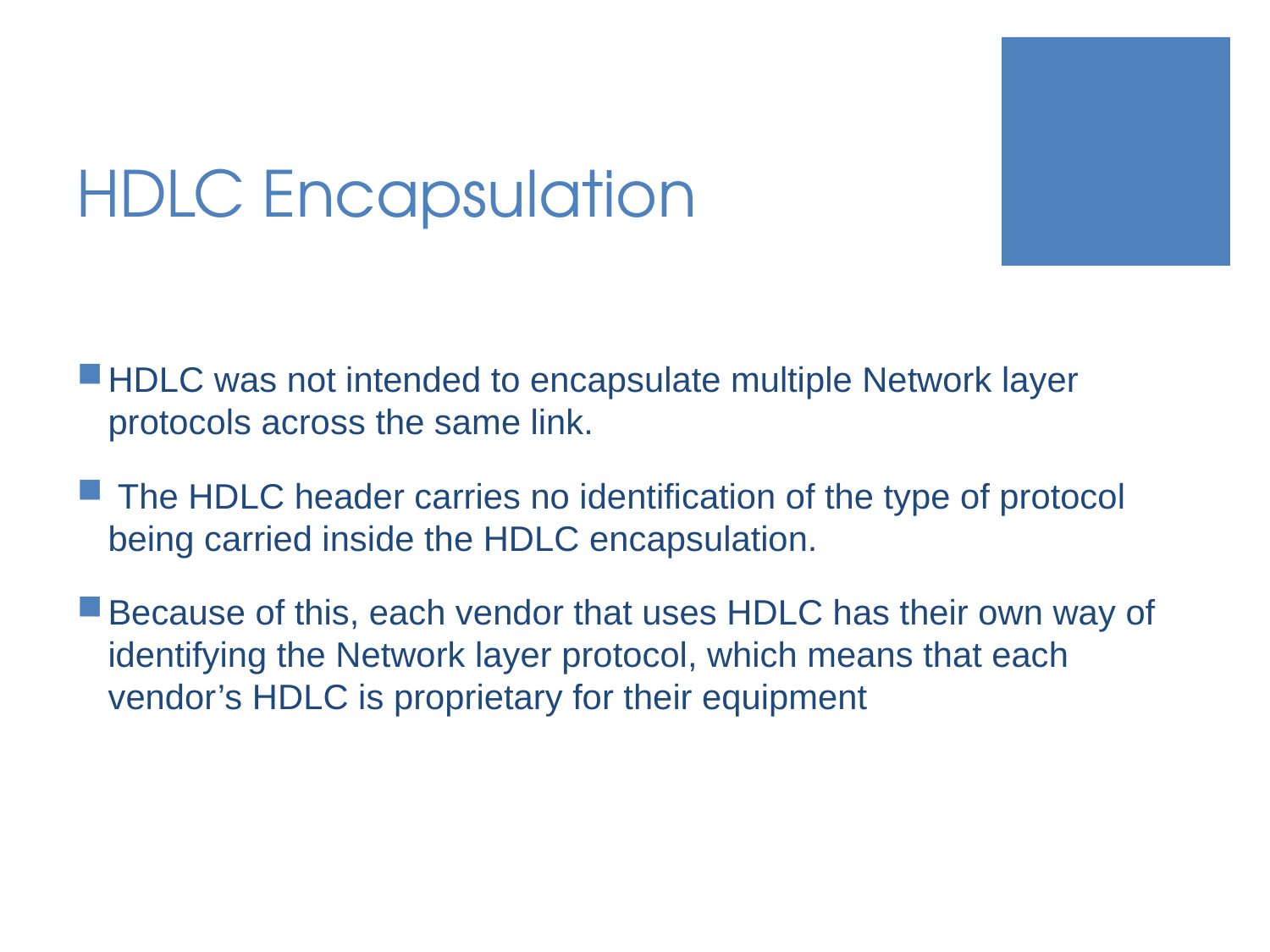

# HDLC Encapsulation
HDLC was not intended to encapsulate multiple Network layer protocols across the same link.
 The HDLC header carries no identification of the type of protocol being carried inside the HDLC encapsulation.
Because of this, each vendor that uses HDLC has their own way of identifying the Network layer protocol, which means that each vendor’s HDLC is proprietary for their equipment